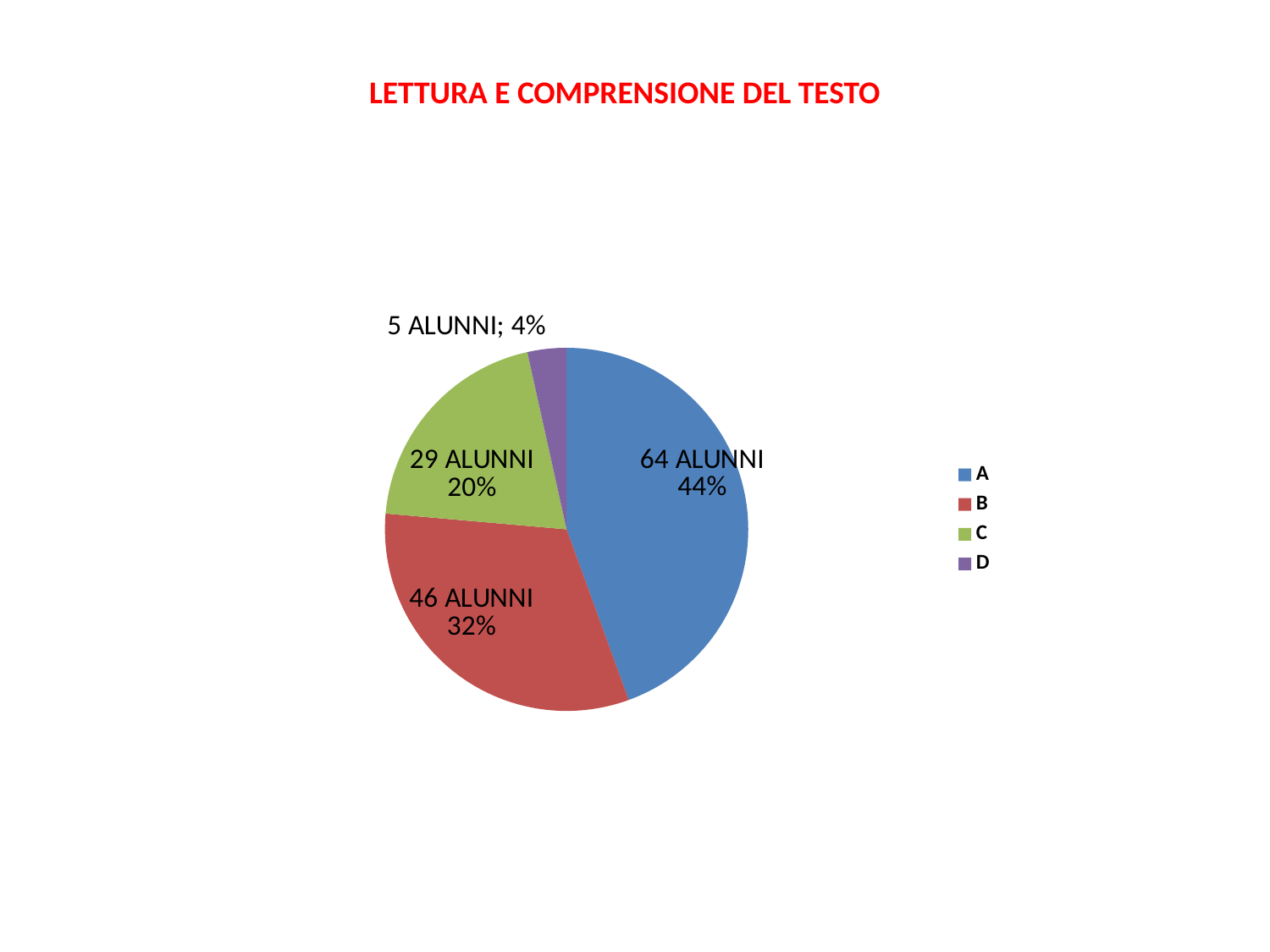

LETTURA E COMPRENSIONE DEL TESTO

### Chart

| Category |  |
|---|---|
| A | 64.0 |
| B | 46.0 |
| C | 29.0 |
| D | 5.0 |